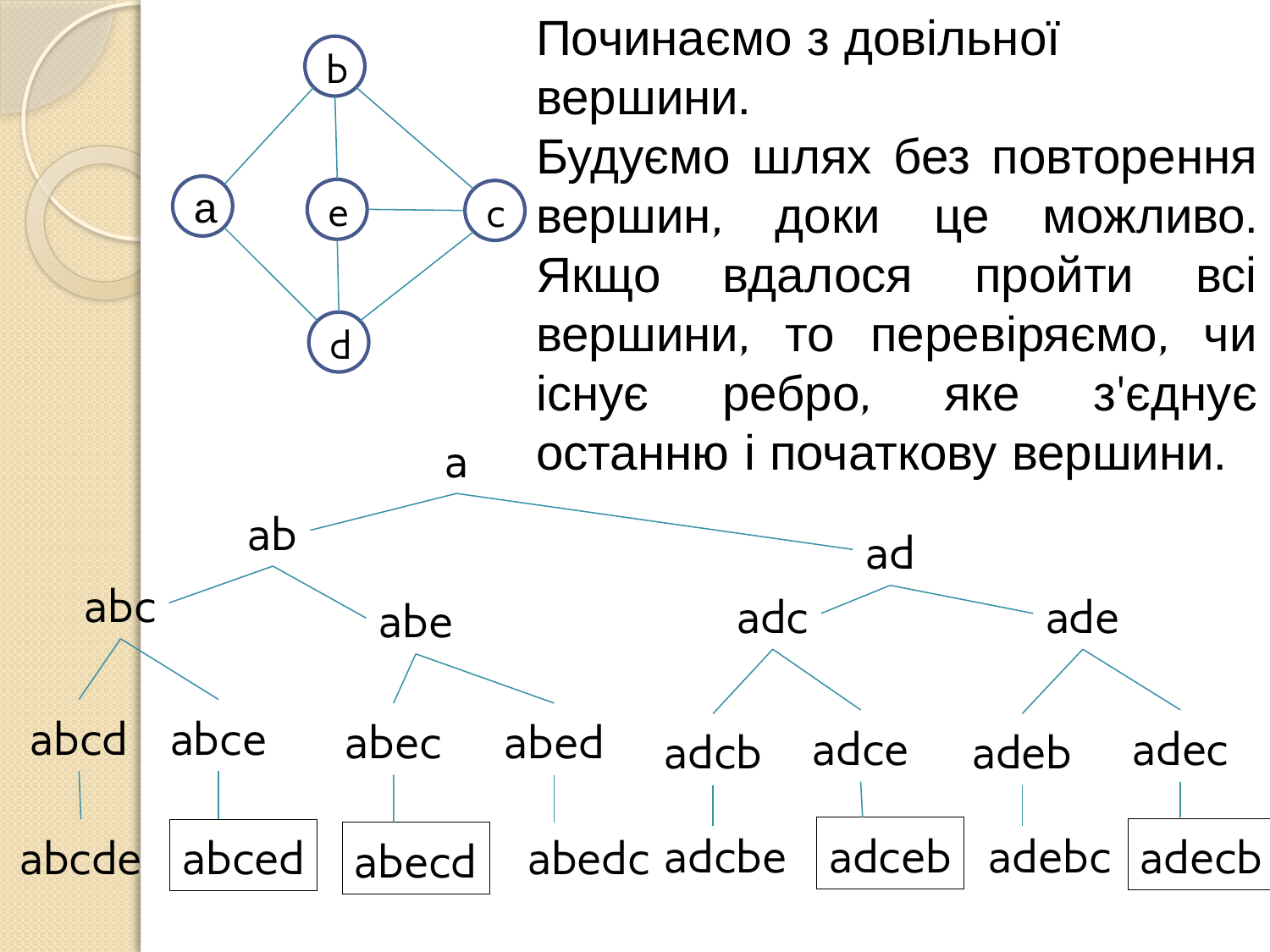

Починаємо з довільної вершини.
Будуємо шлях без повторення вершин, доки це можливо. Якщо вдалося пройти всі вершини, то перевіряємо, чи існує ребро, яке з'єднує останню і початкову вершини.
b
а
e
c
d
a
ab
abc
abe
abcd
abce
abec
abed
abcde
abced
abedc
abecd
ad
adc
ade
adce
adec
adcb
adeb
adcbe
adceb
adebc
adecb